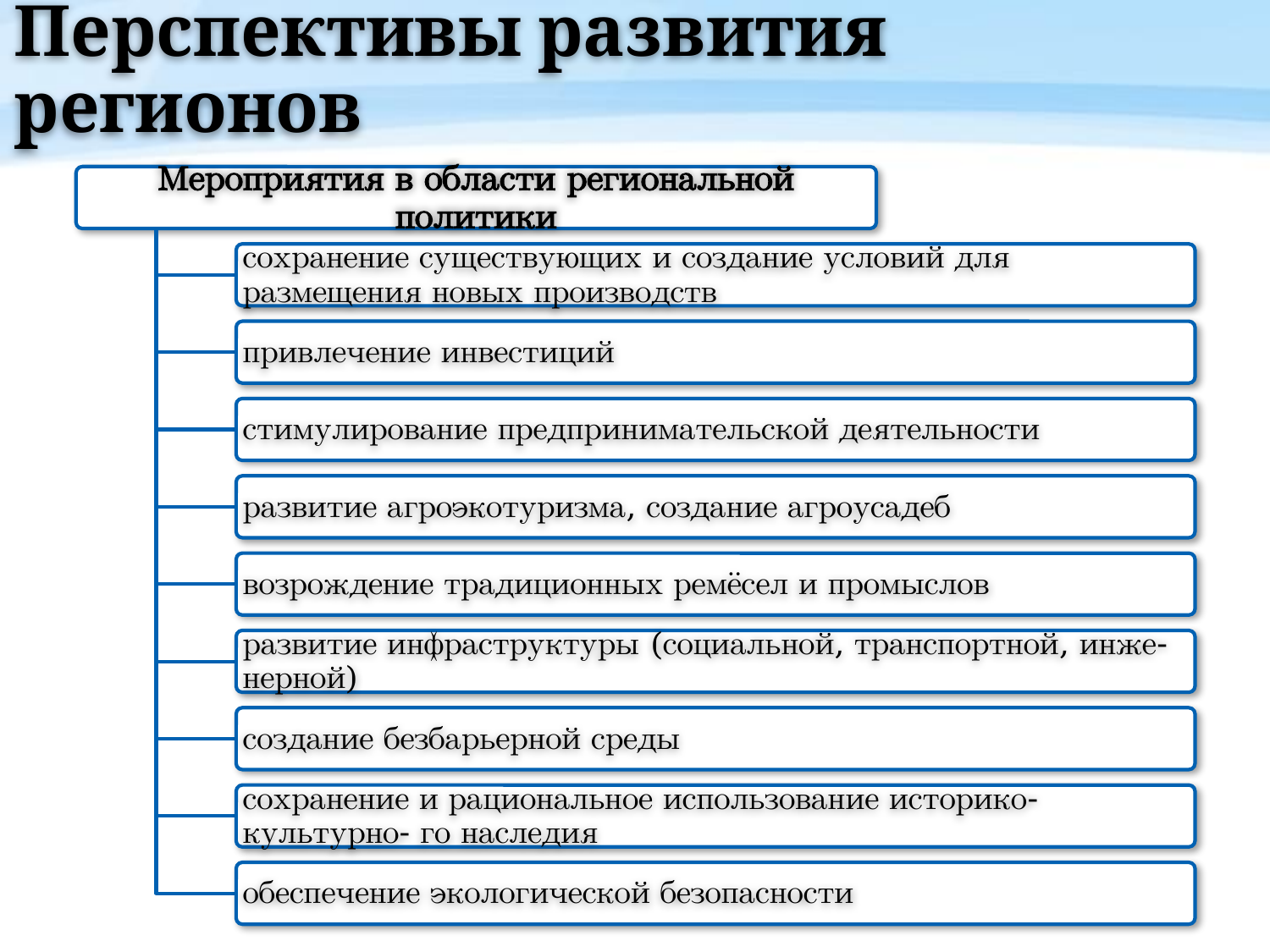

# Перспективы развития регионов

Мероприятия в области региональной политики

сохранение существующих и создание условий для размещения новых производств

привлечение инвестиций

стимулирование предпринимательской деятельности

развитие агроэкотуризма, создание агроусадеб

возрождение традиционных ремёсел и промыслов

развитие инфраструктуры (социальной, транспортной, инже- нерной)

создание безбарьерной среды

сохранение и рациональное использование историко-культурно- го наследия

обеспечение экологической безопасности